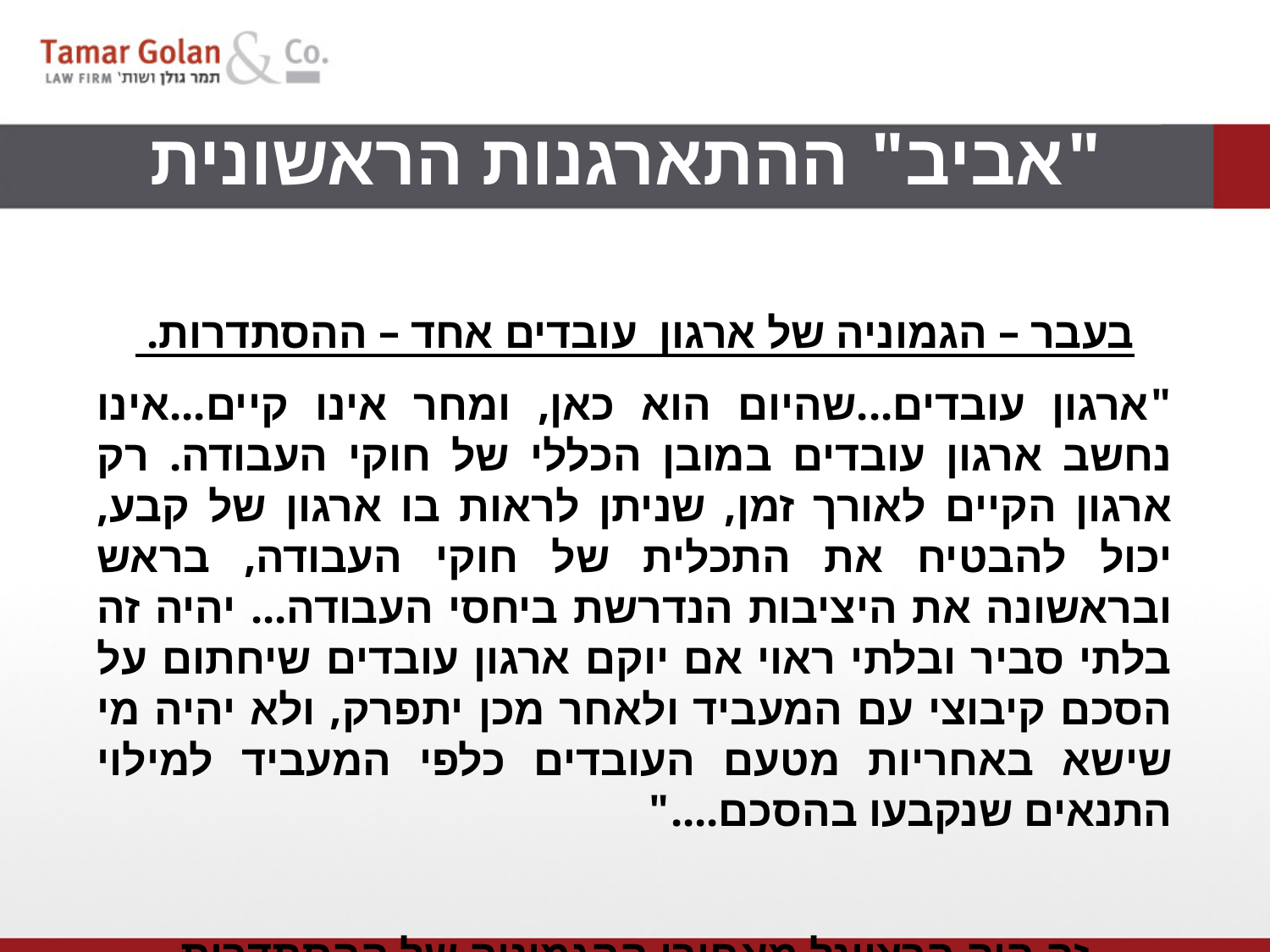

"אביב" ההתארגנות הראשונית
בעבר – הגמוניה של ארגון  עובדים אחד – ההסתדרות.
"ארגון עובדים...שהיום הוא כאן, ומחר אינו קיים...אינו נחשב ארגון עובדים במובן הכללי של חוקי העבודה. רק ארגון הקיים לאורך זמן, שניתן לראות בו ארגון של קבע, יכול להבטיח את התכלית של חוקי העבודה, בראש ובראשונה את היציבות הנדרשת ביחסי העבודה... יהיה זה בלתי סביר ובלתי ראוי אם יוקם ארגון עובדים שיחתום על הסכם קיבוצי עם המעביד ולאחר מכן יתפרק, ולא יהיה מי שישא באחריות מטעם העובדים כלפי המעביד למילוי התנאים שנקבעו בהסכם...."

זה היה הרציונל מאחורי ההגמוניה של ההסתדרות